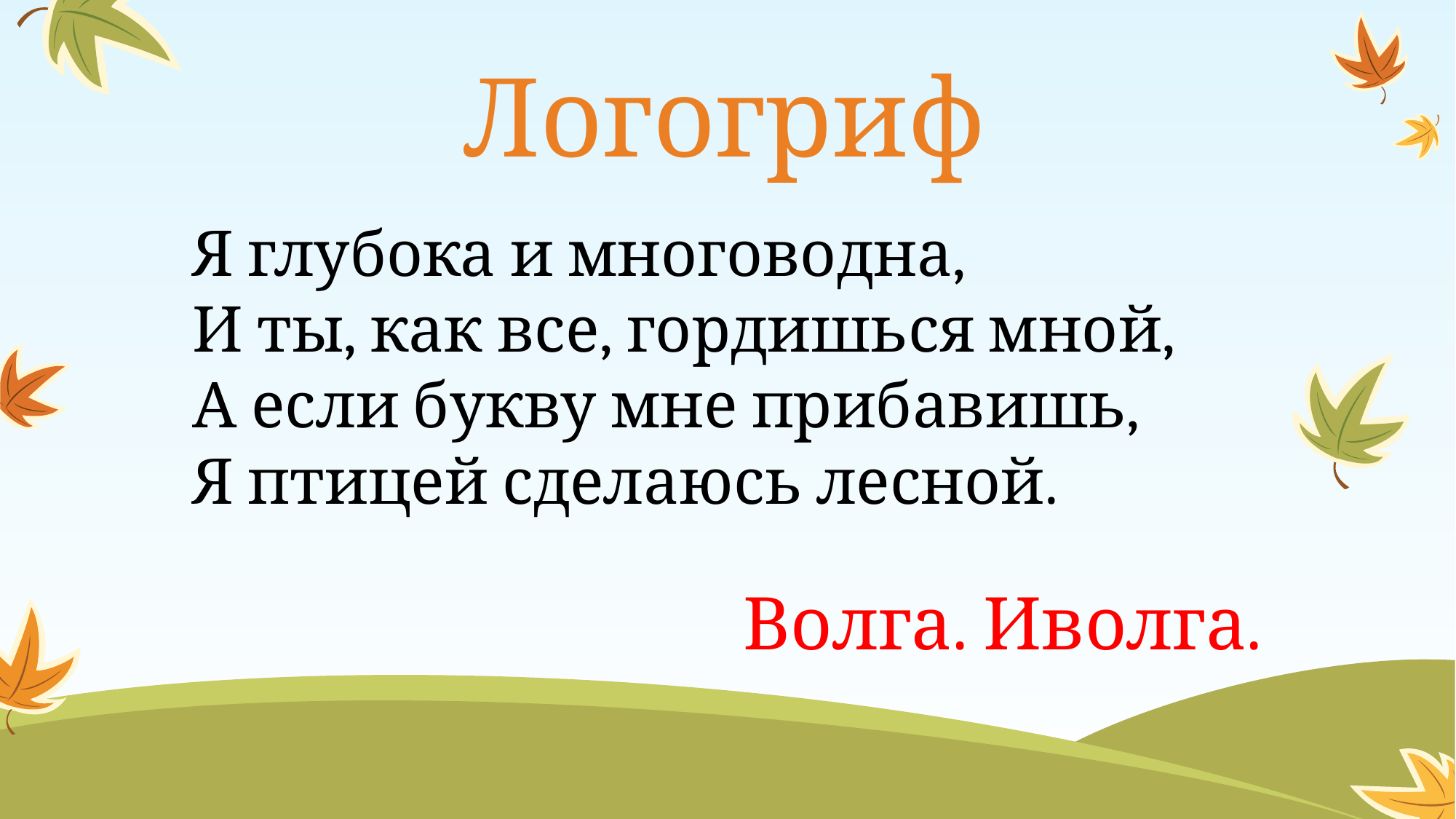

Логогриф
Я глубока и многоводна,
И ты, как все, гордишься мной,
А если букву мне прибавишь,
Я птицей сделаюсь лесной.
Волга. Иволга.